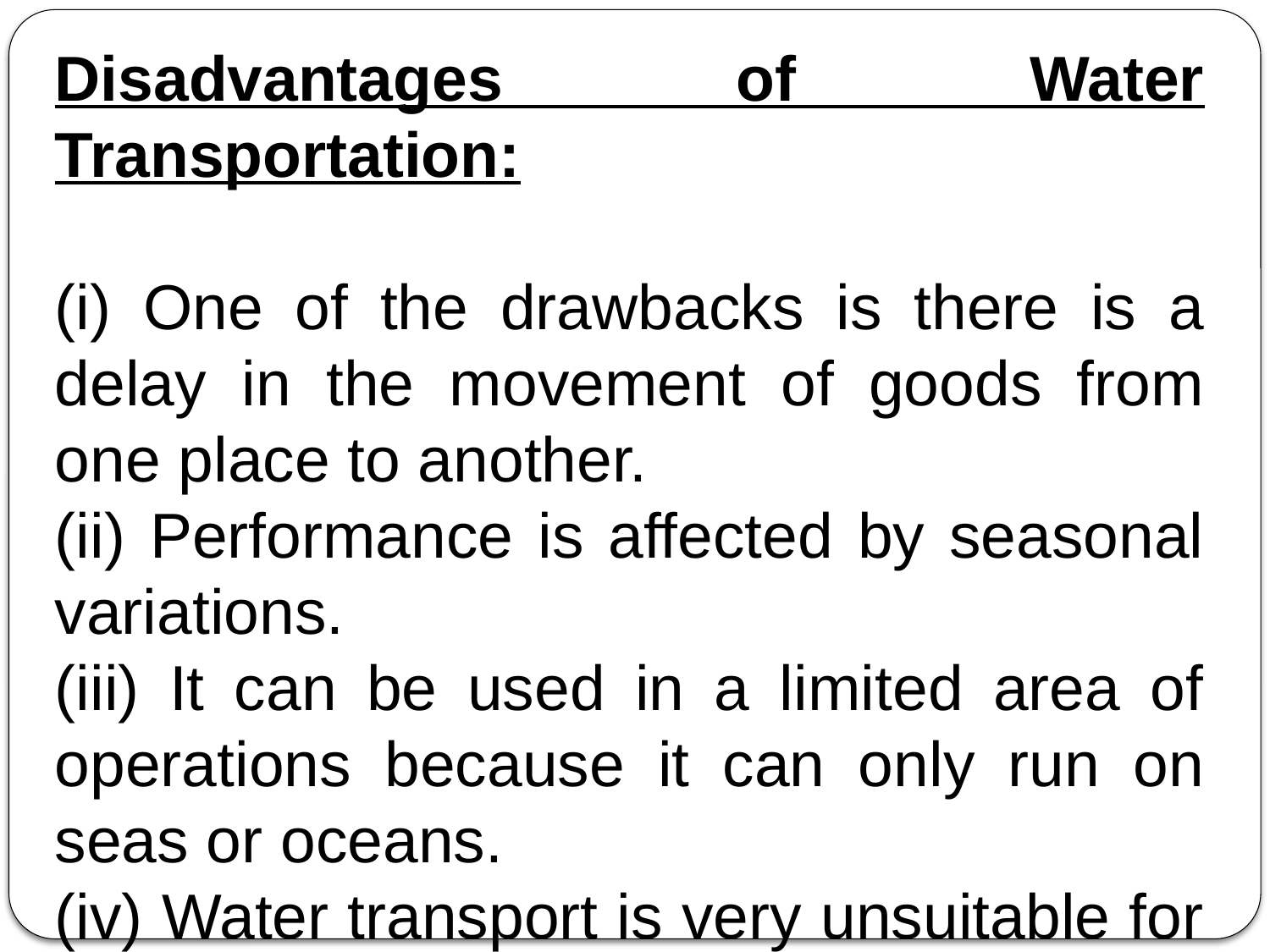

Disadvantages of Water Transportation:

(i) One of the drawbacks is there is a delay in the movement of goods from one place to another.
(ii) Performance is affected by seasonal variations.
(iii) It can be used in a limited area of operations because it can only run on seas or oceans.
(iv) Water transport is very unsuitable for small businesses because it carries a small number of goods.